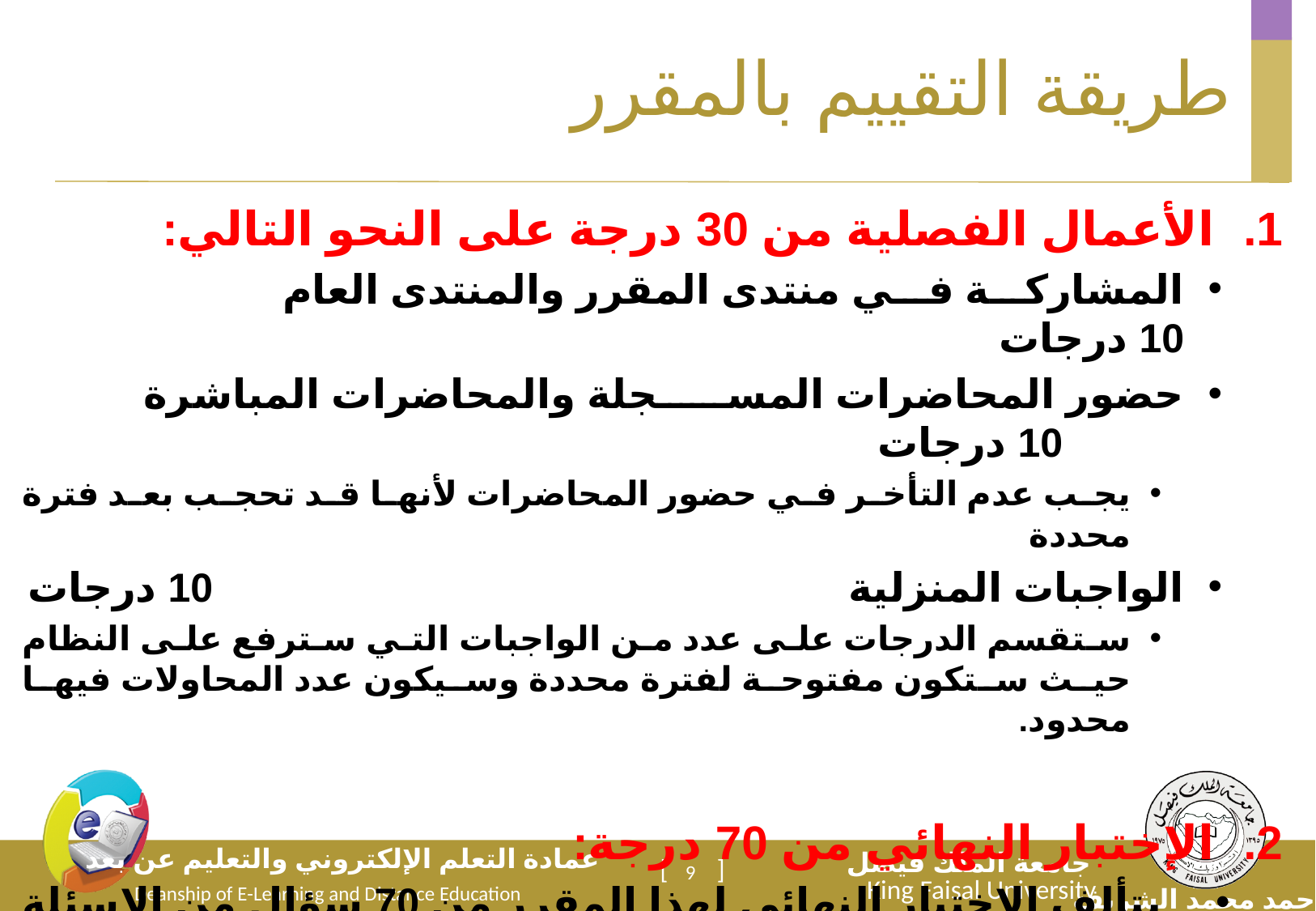

9
# طريقة التقييم بالمقرر
الأعمال الفصلية من 30 درجة على النحو التالي:
المشاركة في منتدى المقرر والمنتدى العام 				10 درجات
حضور المحاضرات المسجلة والمحاضرات المباشرة			10 درجات
يجب عدم التأخر في حضور المحاضرات لأنها قد تحجب بعد فترة محددة
الواجبات المنزلية							10 درجات
ستقسم الدرجات على عدد من الواجبات التي سترفع على النظام حيث ستكون مفتوحة لفترة محددة وسيكون عدد المحاولات فيها محدود.

الإختبار النهائي من 70 درجة:
يتألف الاختبار النهائي لهذا المقرر من 70 سؤال من الاسئلة متعددة الخيارات حصرياً